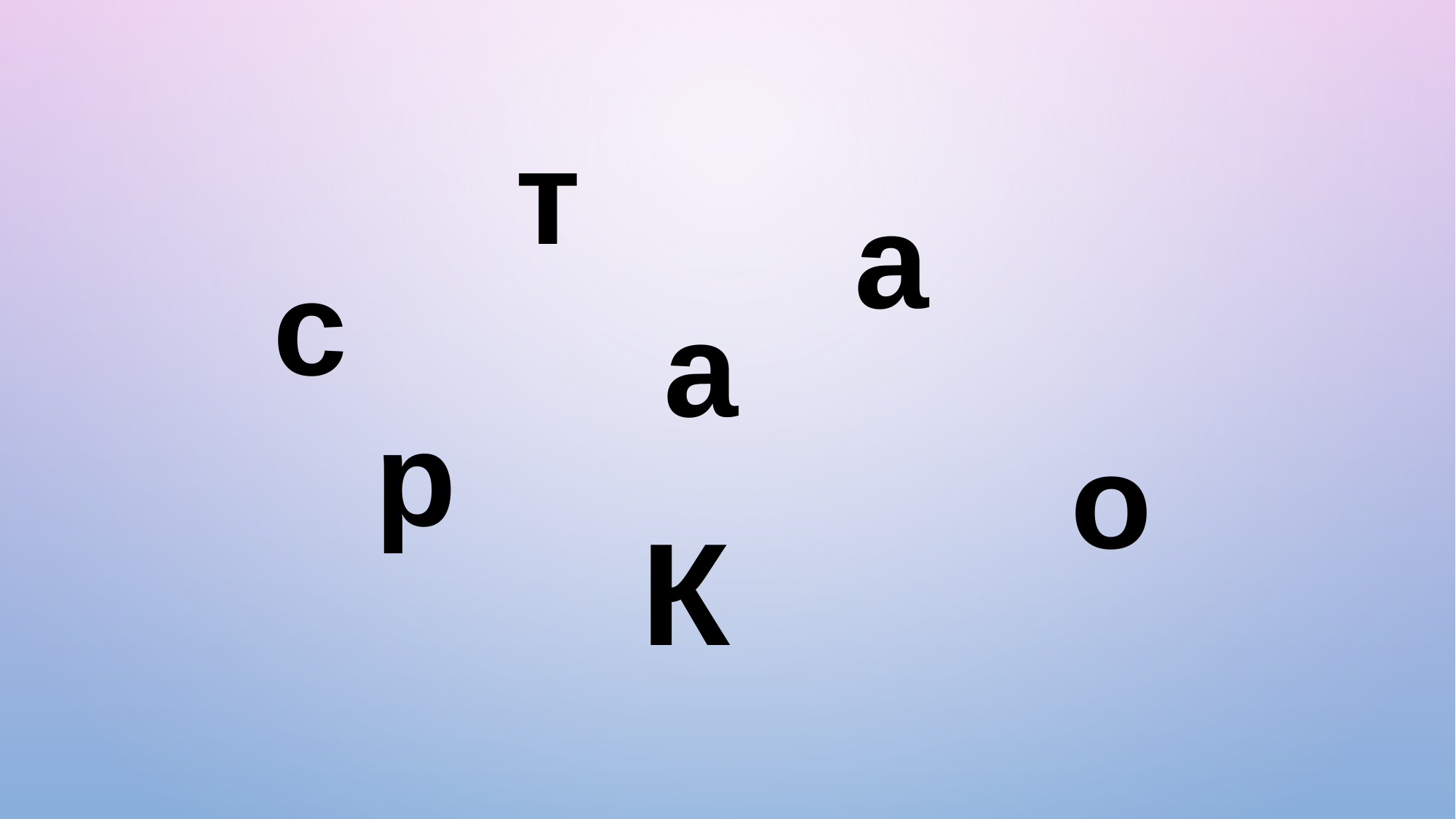

т
а
с
а
р
о
К